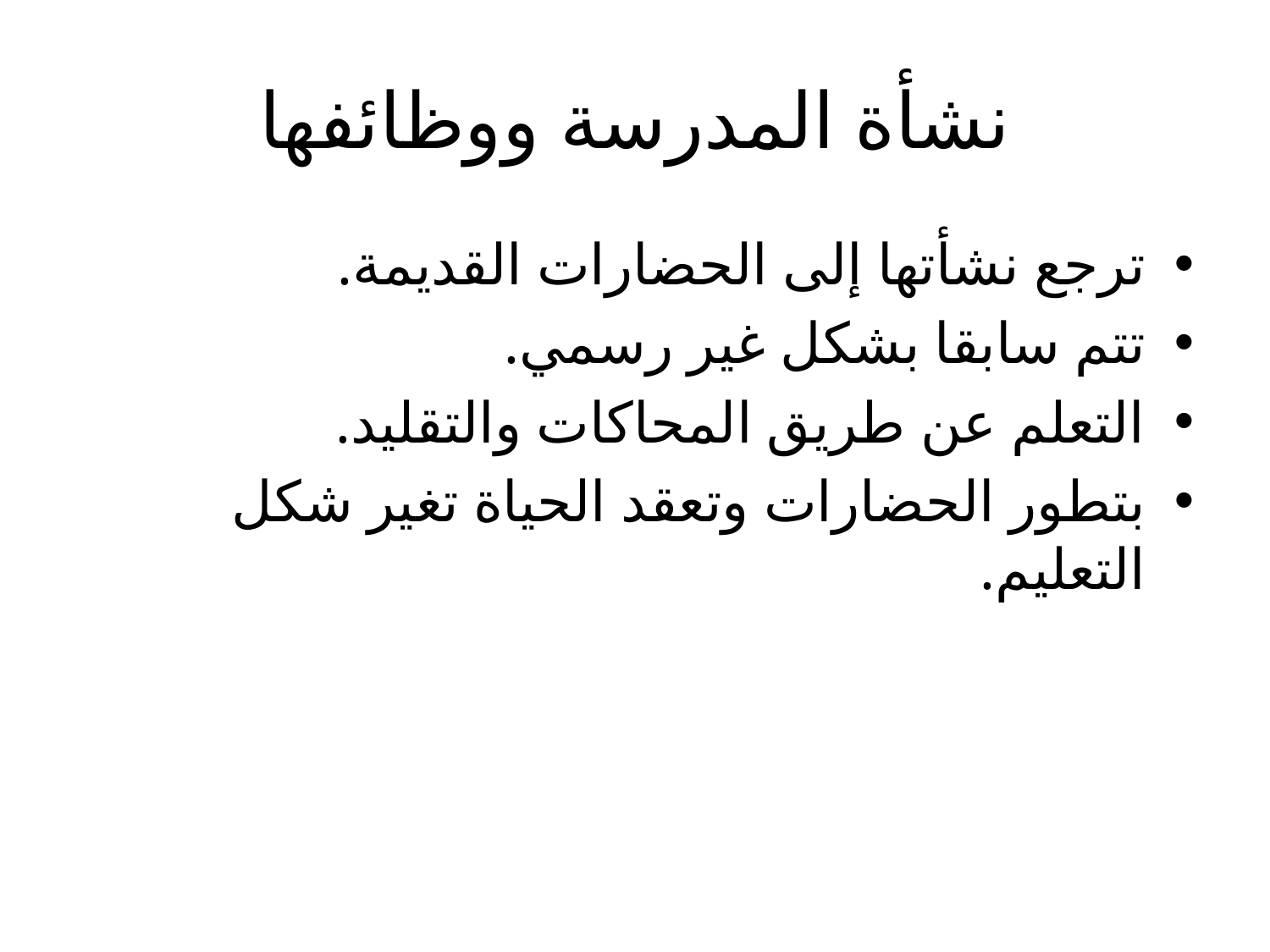

# نشأة المدرسة ووظائفها
ترجع نشأتها إلى الحضارات القديمة.
تتم سابقا بشكل غير رسمي.
التعلم عن طريق المحاكات والتقليد.
بتطور الحضارات وتعقد الحياة تغير شكل التعليم.